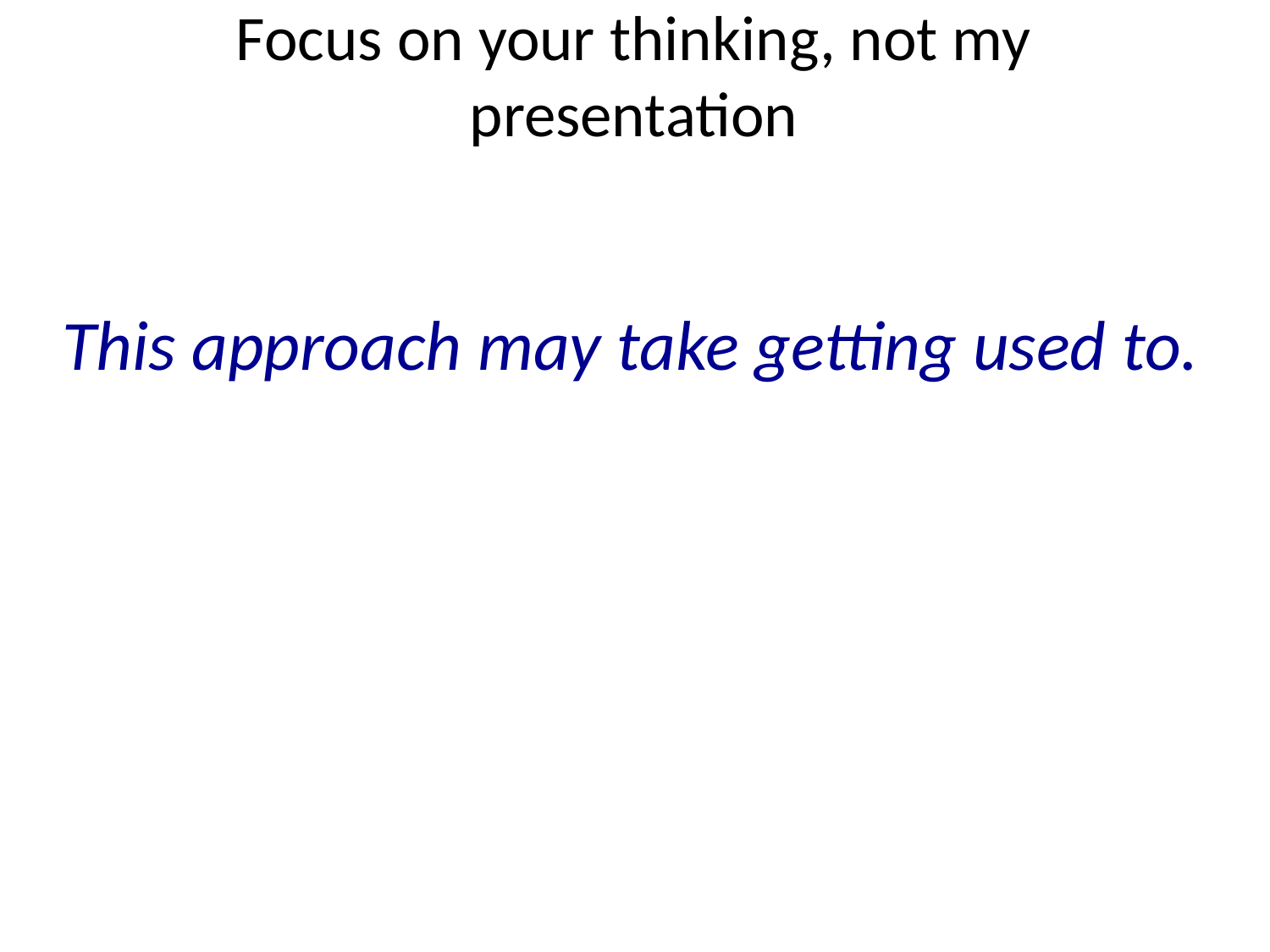

# Focus on your thinking, not my presentation
This approach may take getting used to.